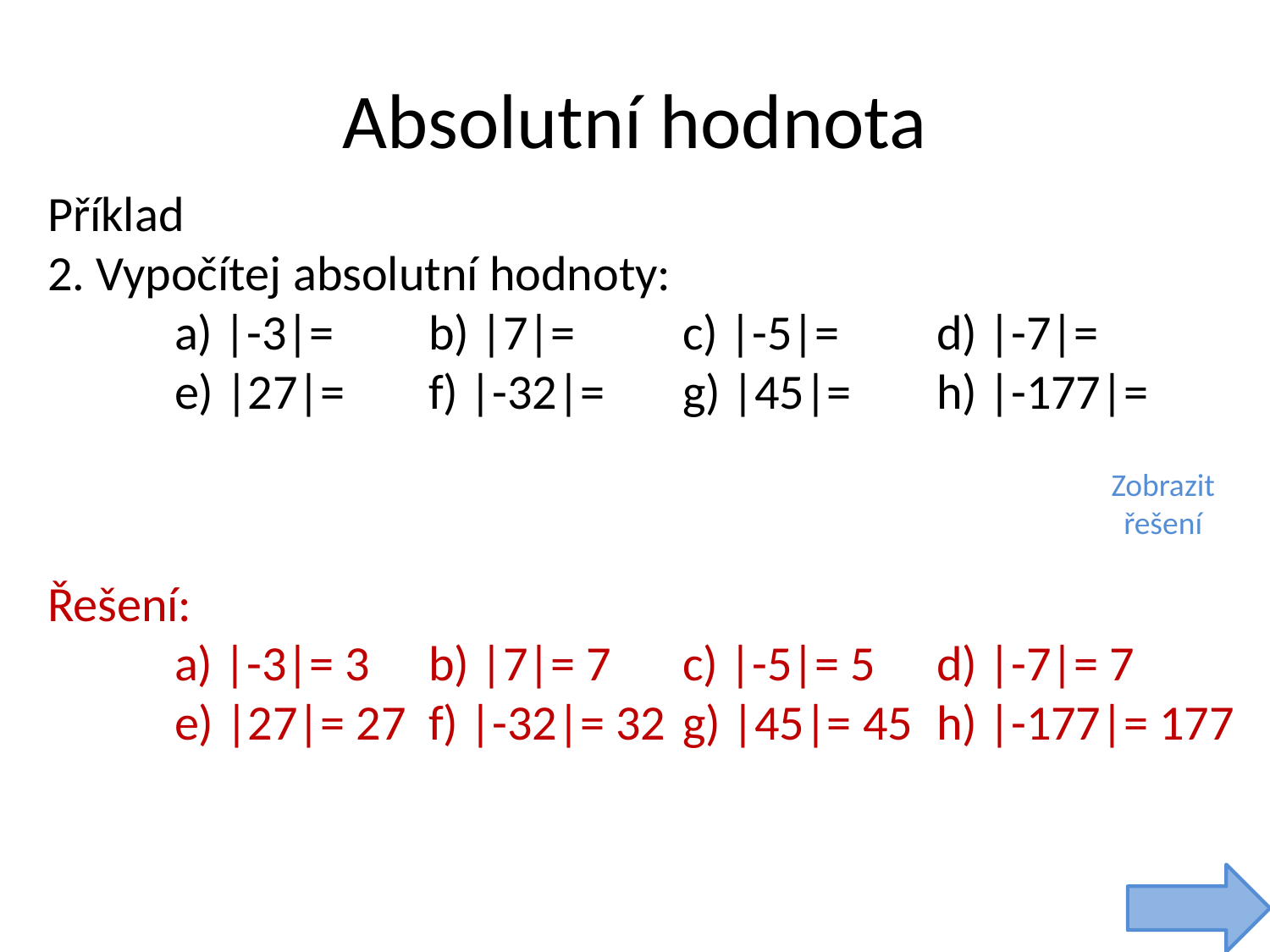

# Absolutní hodnota
Příklad
2. Vypočítej absolutní hodnoty:
	a) |-3|=	b) |7|=	c) |-5|=	d) |-7|=
	e) |27|=	f) |-32|=	g) |45|=	h) |-177|=
Zobrazit řešení
Řešení:
	a) |-3|= 3	b) |7|= 7 	c) |-5|= 5	d) |-7|= 7
	e) |27|= 27	f) |-32|= 32	g) |45|= 45	h) |-177|= 177